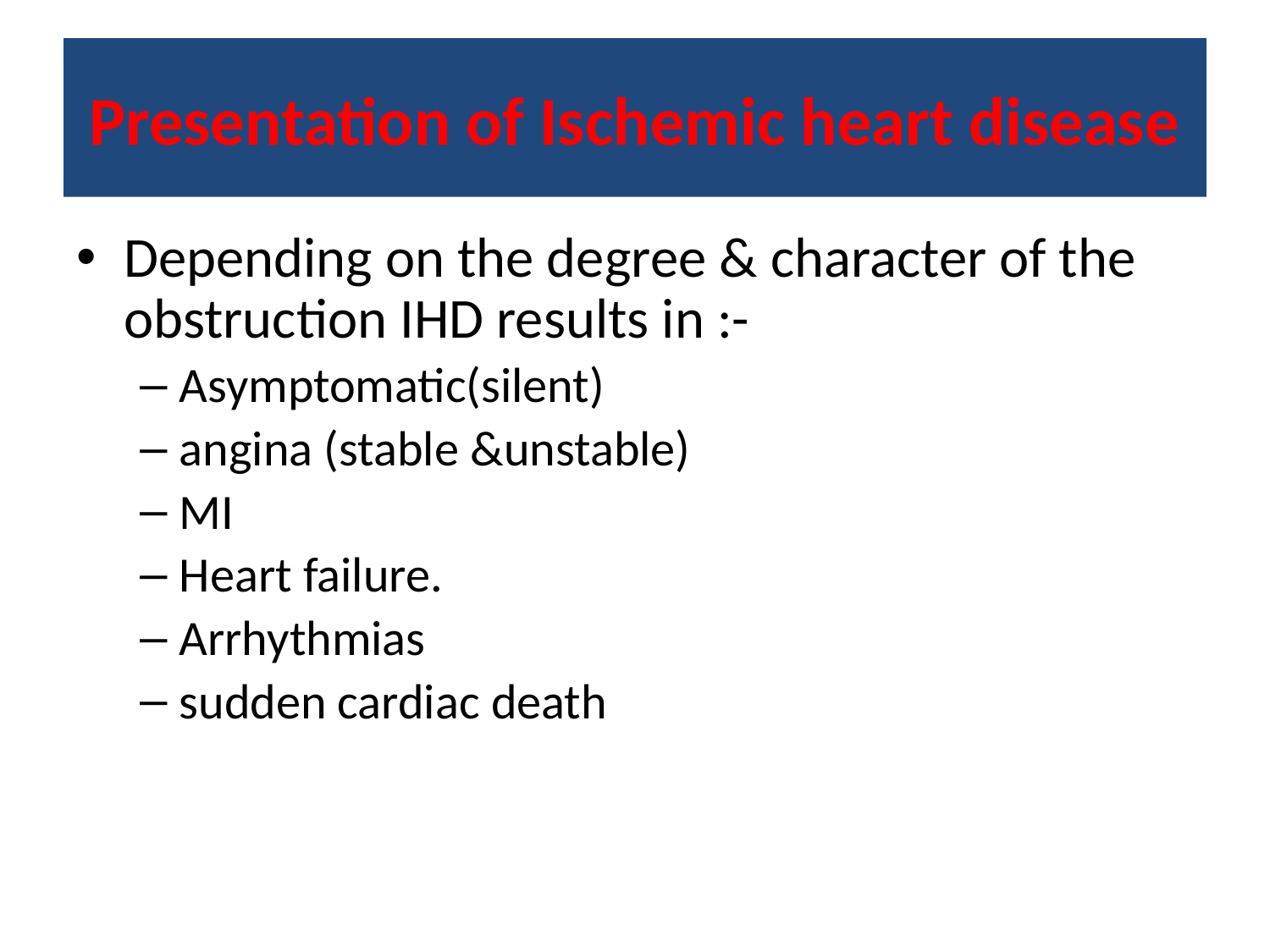

# Presentation of Ischemic heart disease
Depending on the degree & character of the obstruction IHD results in :-
Asymptomatic(silent)
angina (stable &unstable)
MI
Heart failure.
Arrhythmias
sudden cardiac death